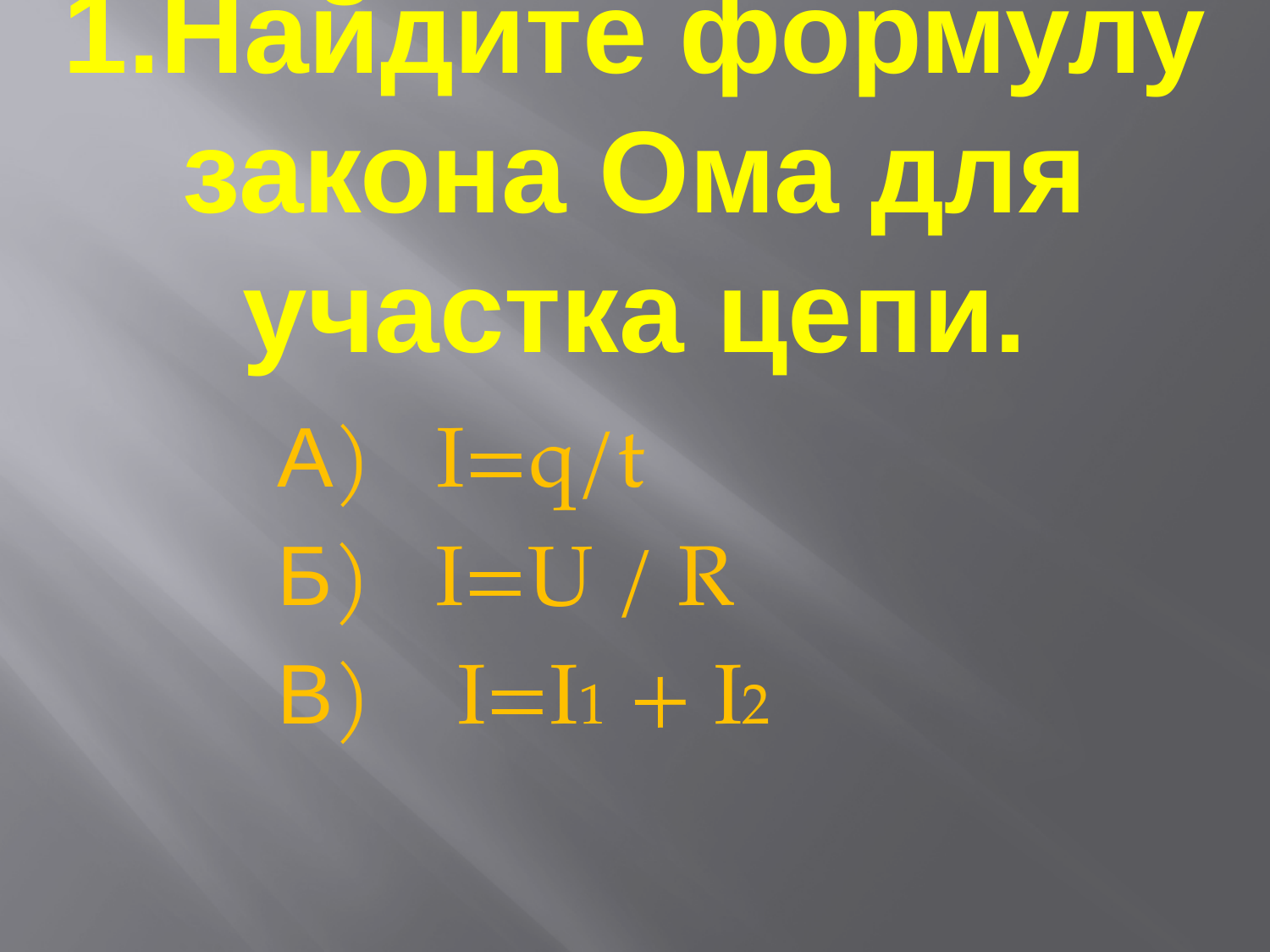

# 1.Найдите формулу закона Ома для участка цепи.
А)   I=q/t
Б)   I=U / R
В)    I=I1 + I2